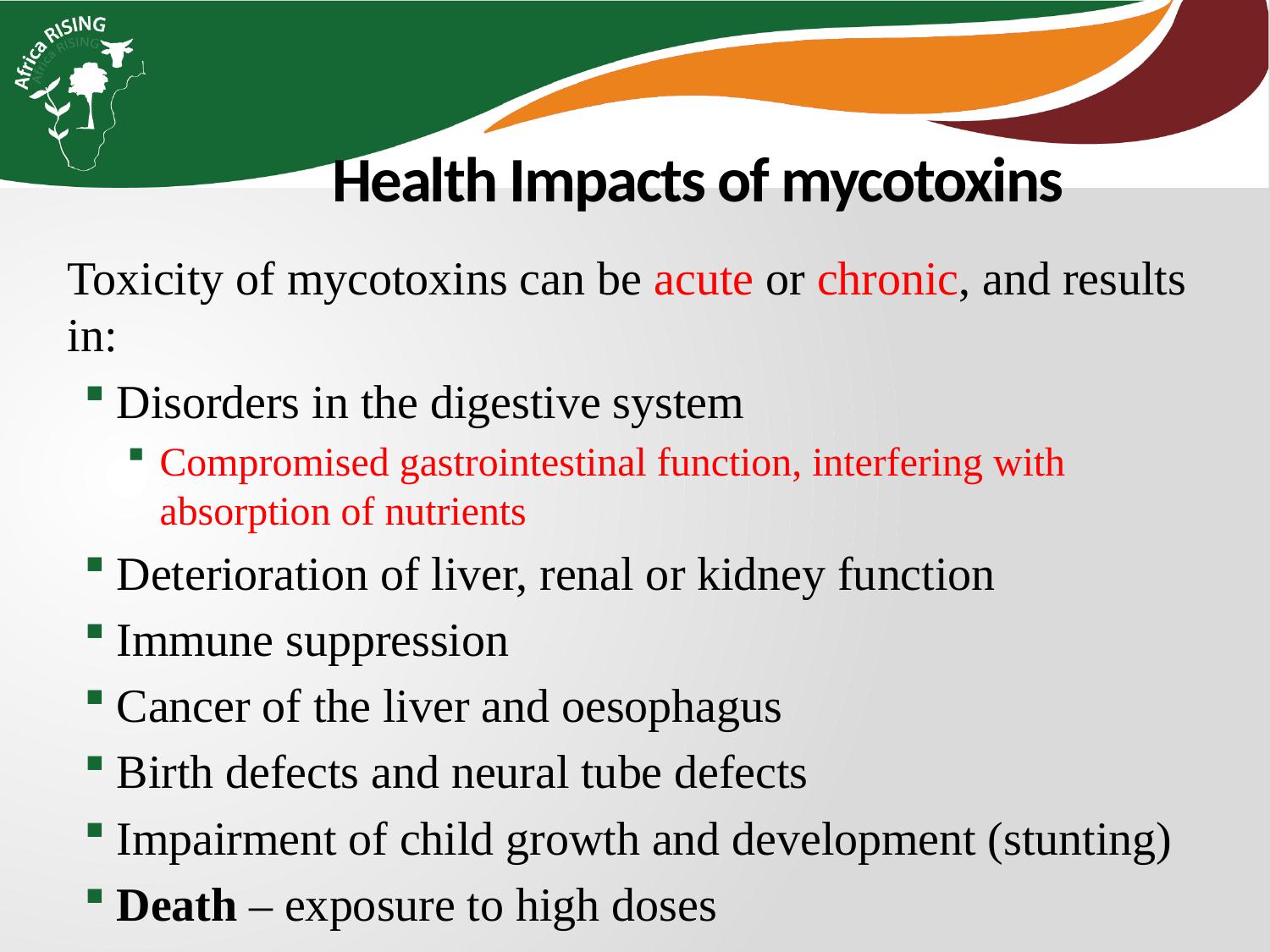

# Health Impacts of mycotoxins
Toxicity of mycotoxins can be acute or chronic, and results in:
Disorders in the digestive system
Compromised gastrointestinal function, interfering with absorption of nutrients
Deterioration of liver, renal or kidney function
Immune suppression
Cancer of the liver and oesophagus
Birth defects and neural tube defects
Impairment of child growth and development (stunting)
Death – exposure to high doses